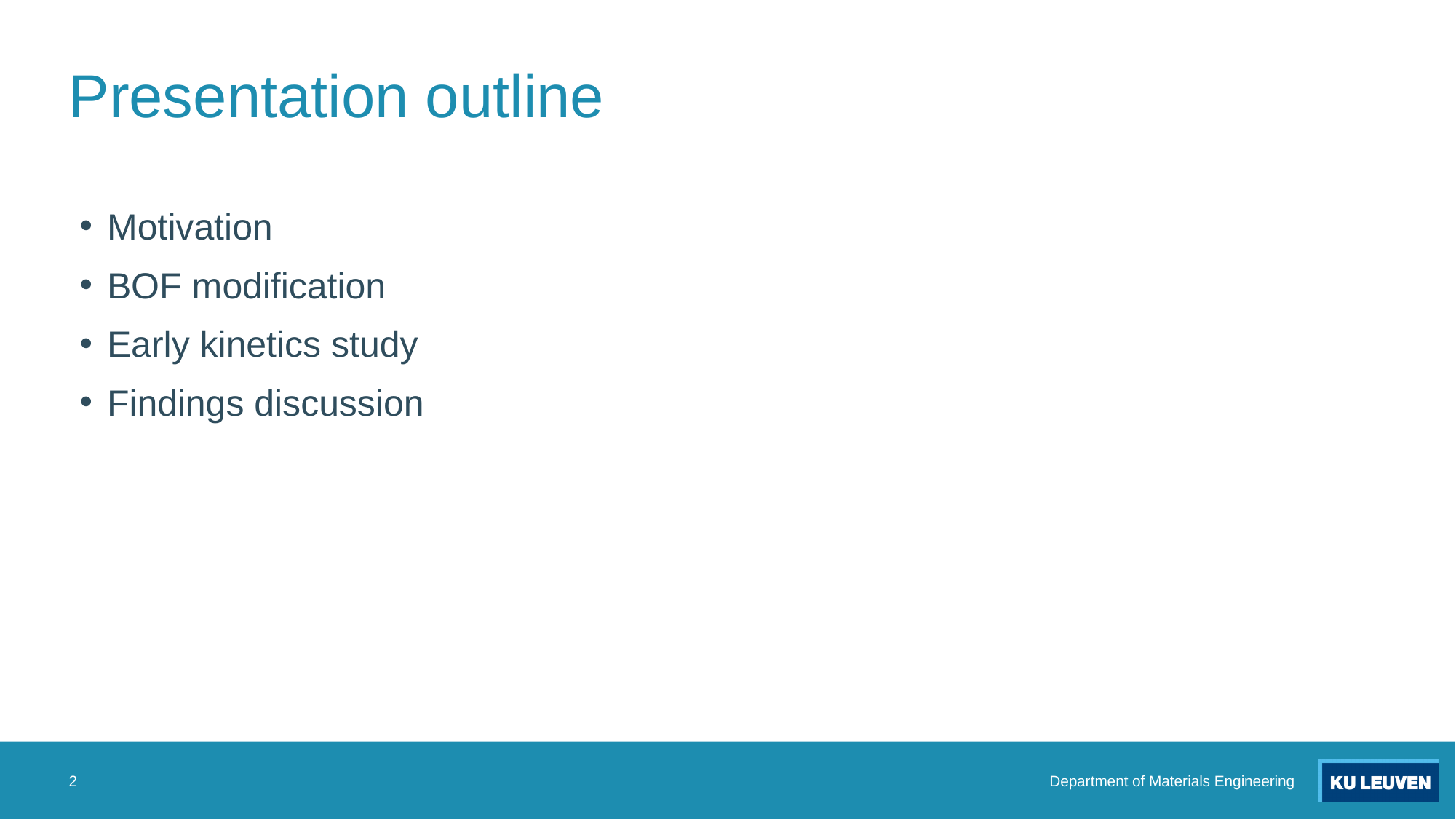

# Presentation outline
Motivation
BOF modification
Early kinetics study
Findings discussion
2
Department of Materials Engineering